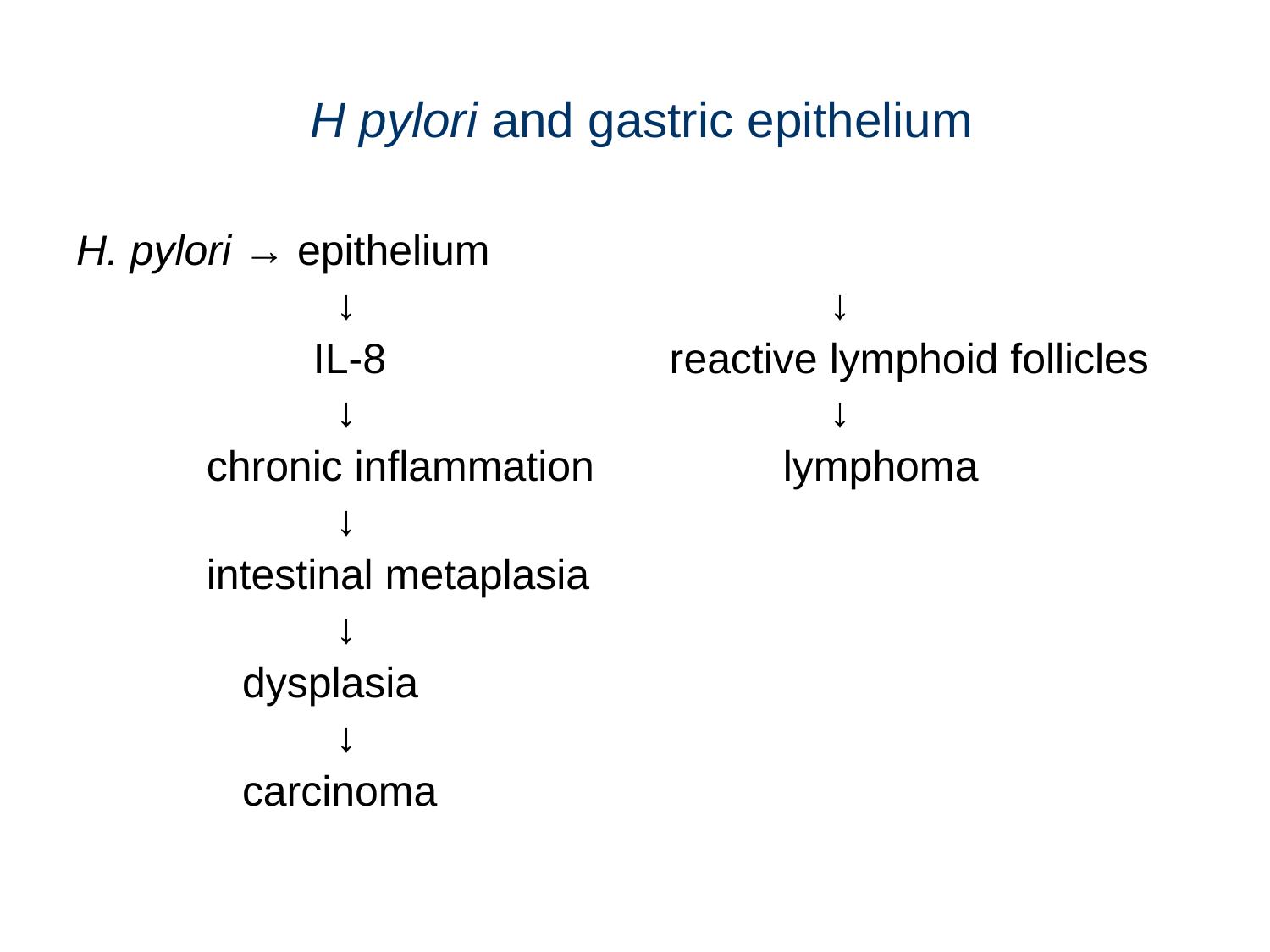

# H pylori and gastric epithelium
H. pylori → epithelium
                      ↓                                        ↓
                    IL-8                        reactive lymphoid follicles
                      ↓                                        ↓
           chronic inflammation                lymphoma
                      ↓
           intestinal metaplasia
                      ↓
              dysplasia
                      ↓
              carcinoma